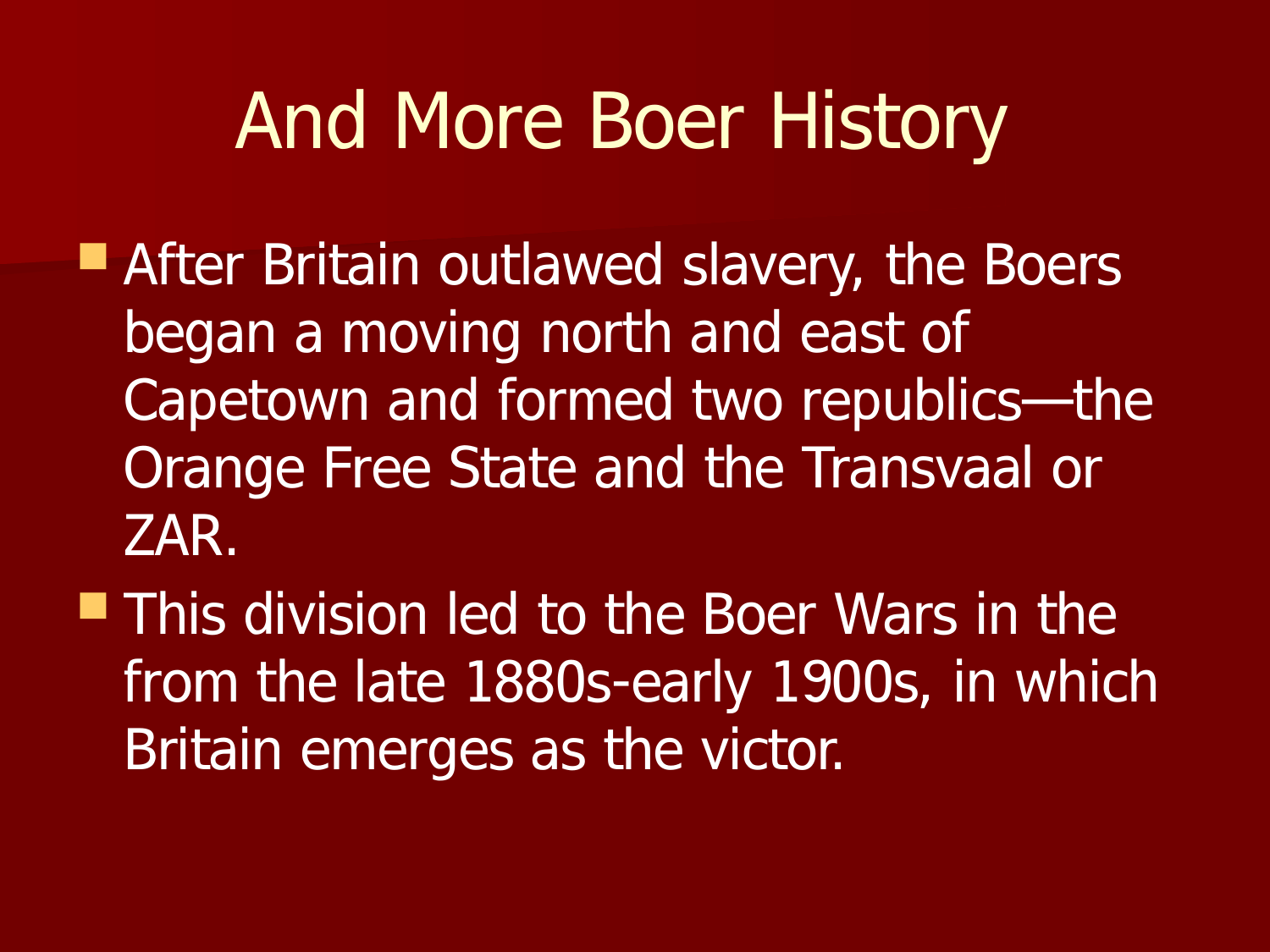

# And More Boer History
After Britain outlawed slavery, the Boers began a moving north and east of Capetown and formed two republics—the Orange Free State and the Transvaal or ZAR.
This division led to the Boer Wars in the from the late 1880s-early 1900s, in which Britain emerges as the victor.